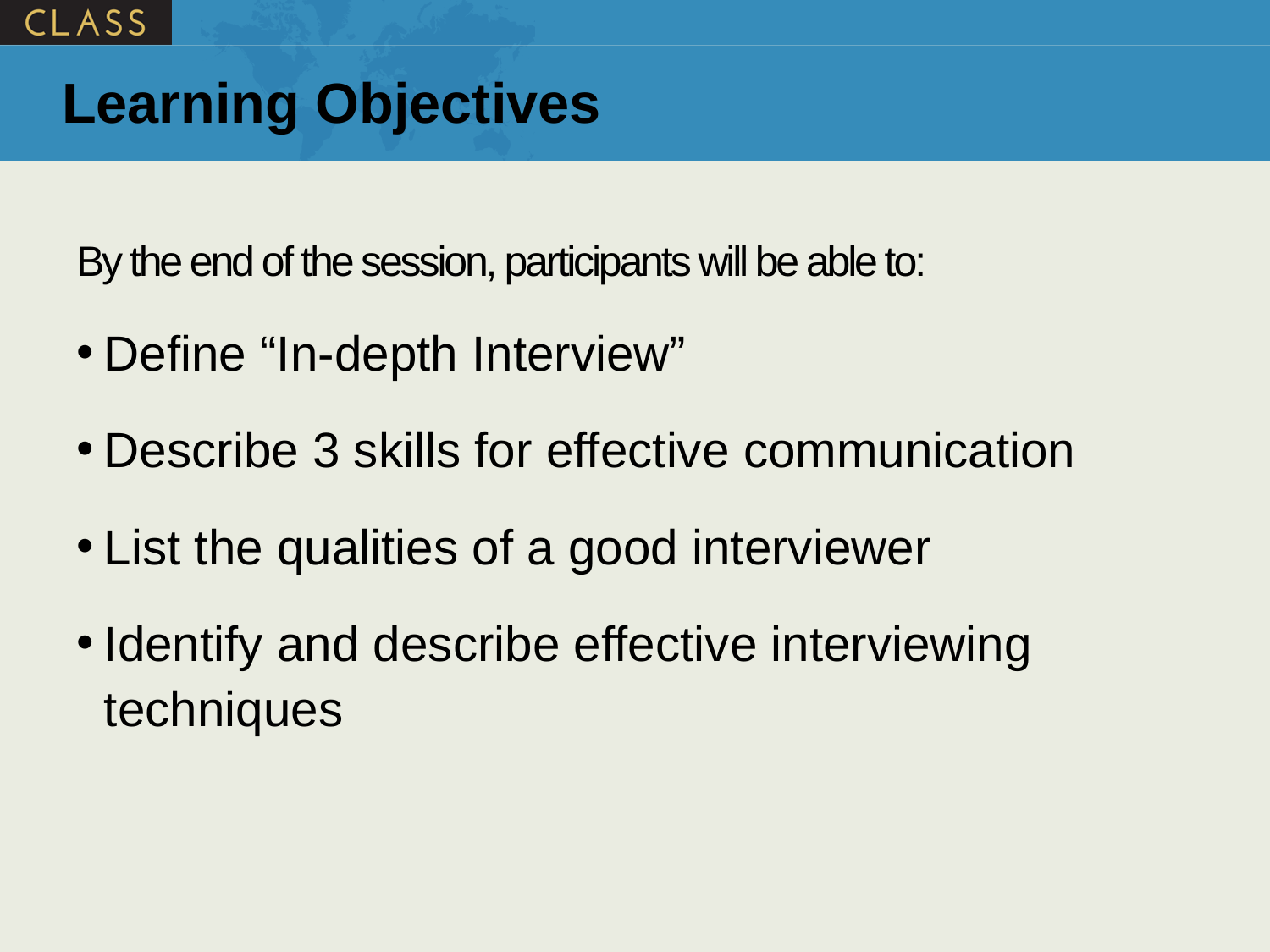

# Learning Objectives
By the end of the session, participants will be able to:
Define “In-depth Interview”
Describe 3 skills for effective communication
List the qualities of a good interviewer
Identify and describe effective interviewing techniques